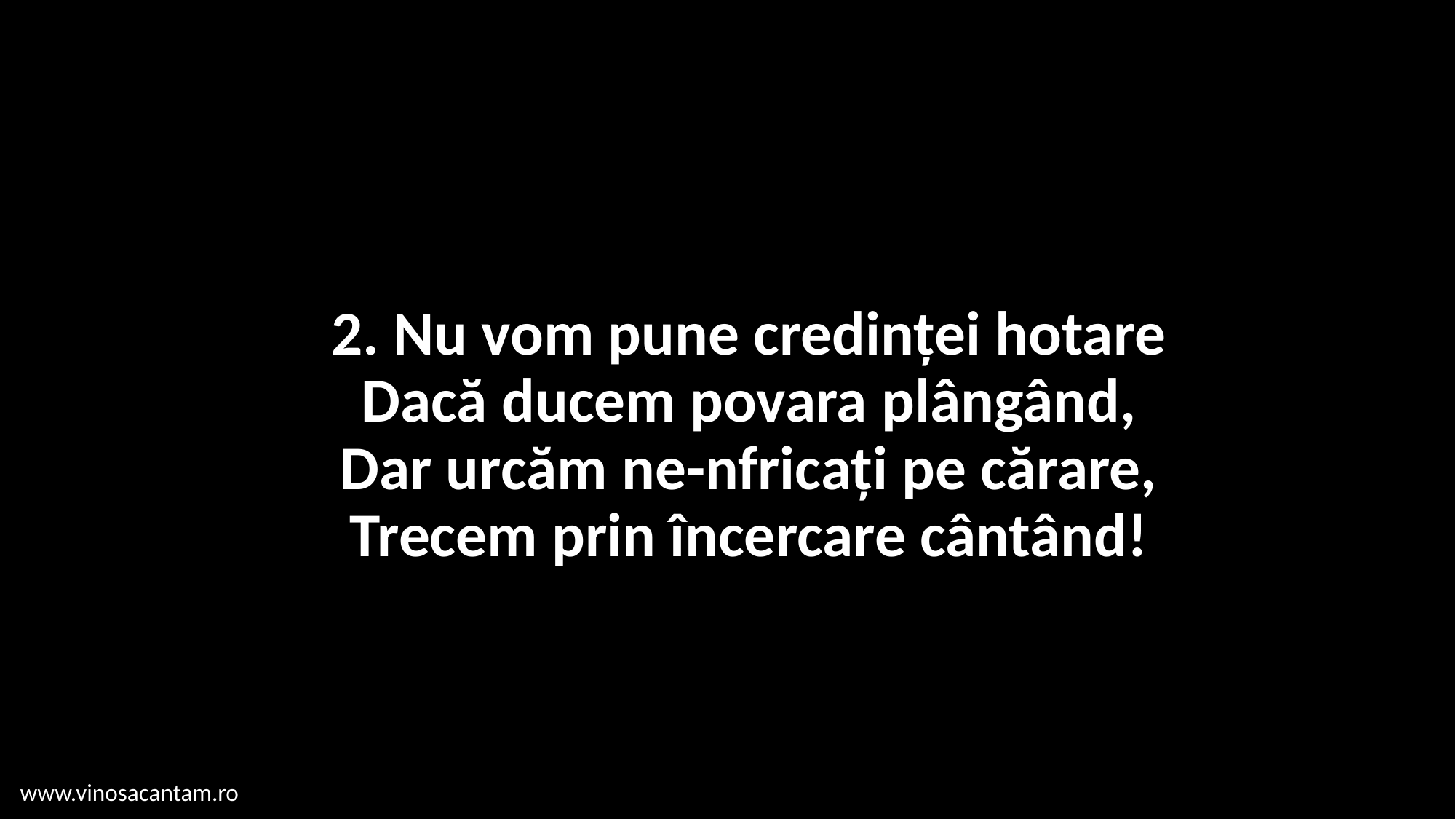

# 2. Nu vom pune credinței hotare Dacă ducem povara plângând, Dar urcăm ne-nfricați pe cărare, Trecem prin încercare cântând!
www.vinosacantam.ro